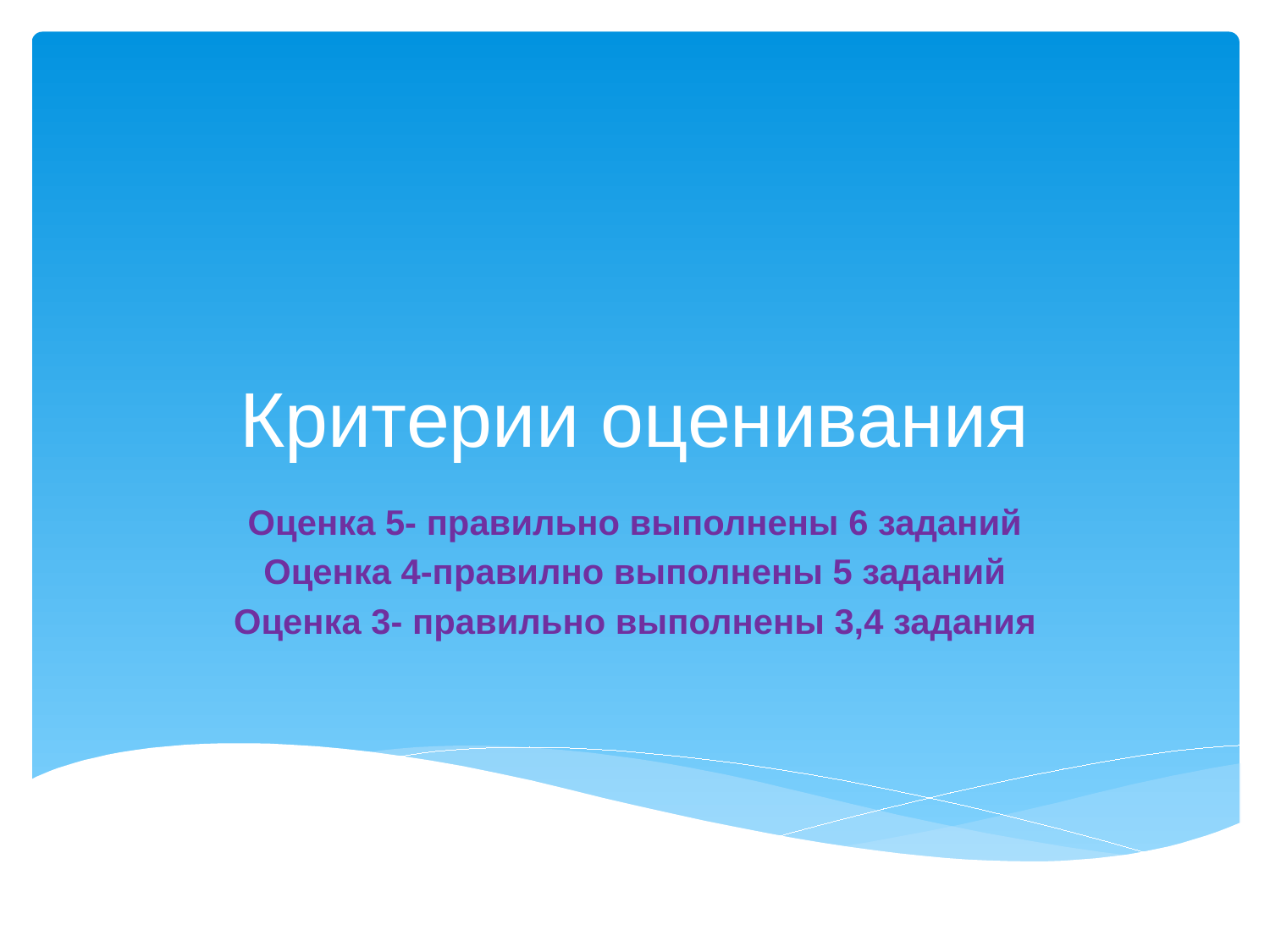

# Критерии оценивания
Оценка 5- правильно выполнены 6 заданий
Оценка 4-правилно выполнены 5 заданий
Оценка 3- правильно выполнены 3,4 задания